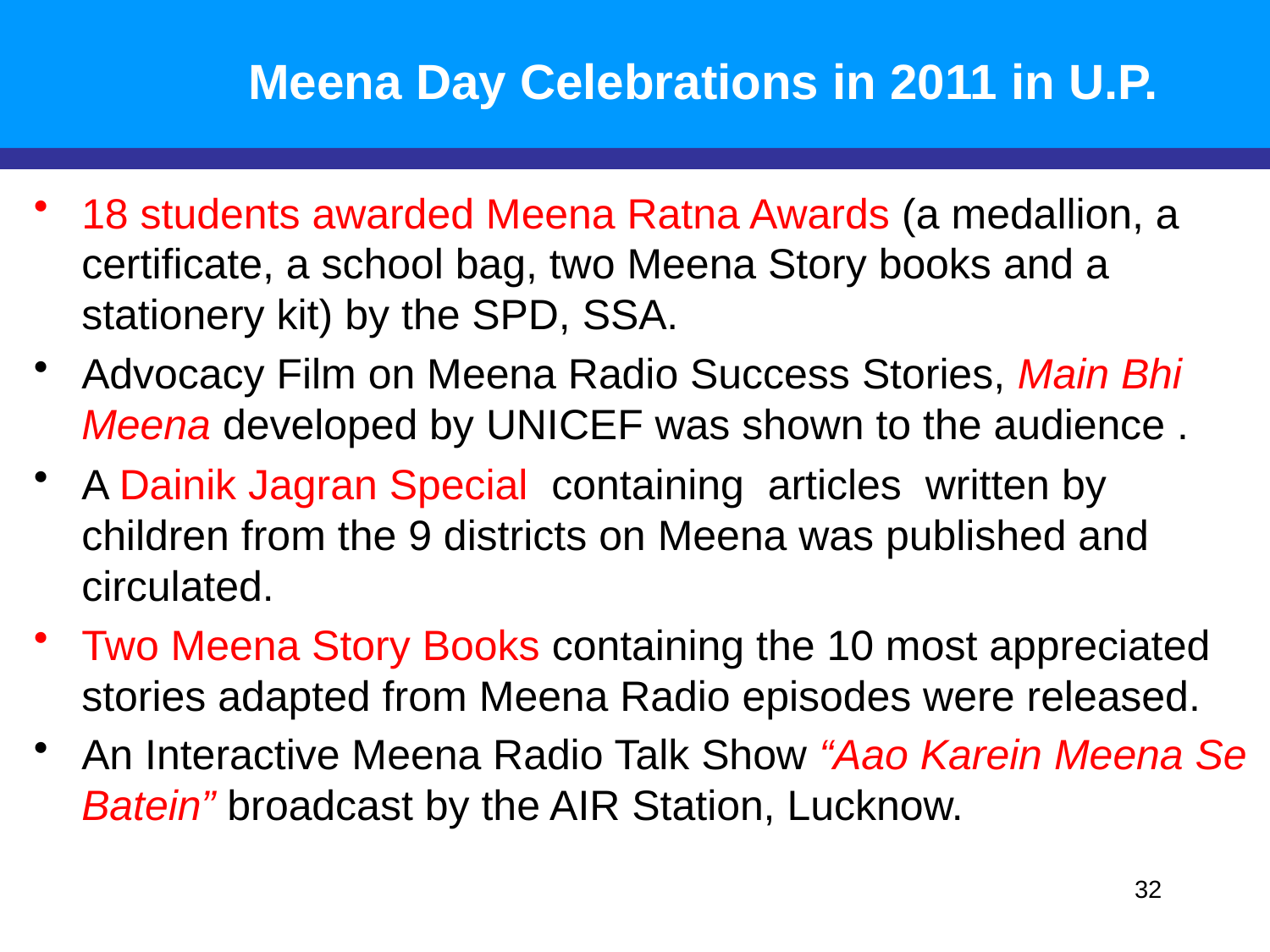

# Meena Day Celebrations in 2011 in U.P.
18 students awarded Meena Ratna Awards (a medallion, a certificate, a school bag, two Meena Story books and a stationery kit) by the SPD, SSA.
Advocacy Film on Meena Radio Success Stories, Main Bhi Meena developed by UNICEF was shown to the audience .
A Dainik Jagran Special  containing  articles  written by children from the 9 districts on Meena was published and circulated.
Two Meena Story Books containing the 10 most appreciated stories adapted from Meena Radio episodes were released.
An Interactive Meena Radio Talk Show “Aao Karein Meena Se Batein” broadcast by the AIR Station, Lucknow.
32